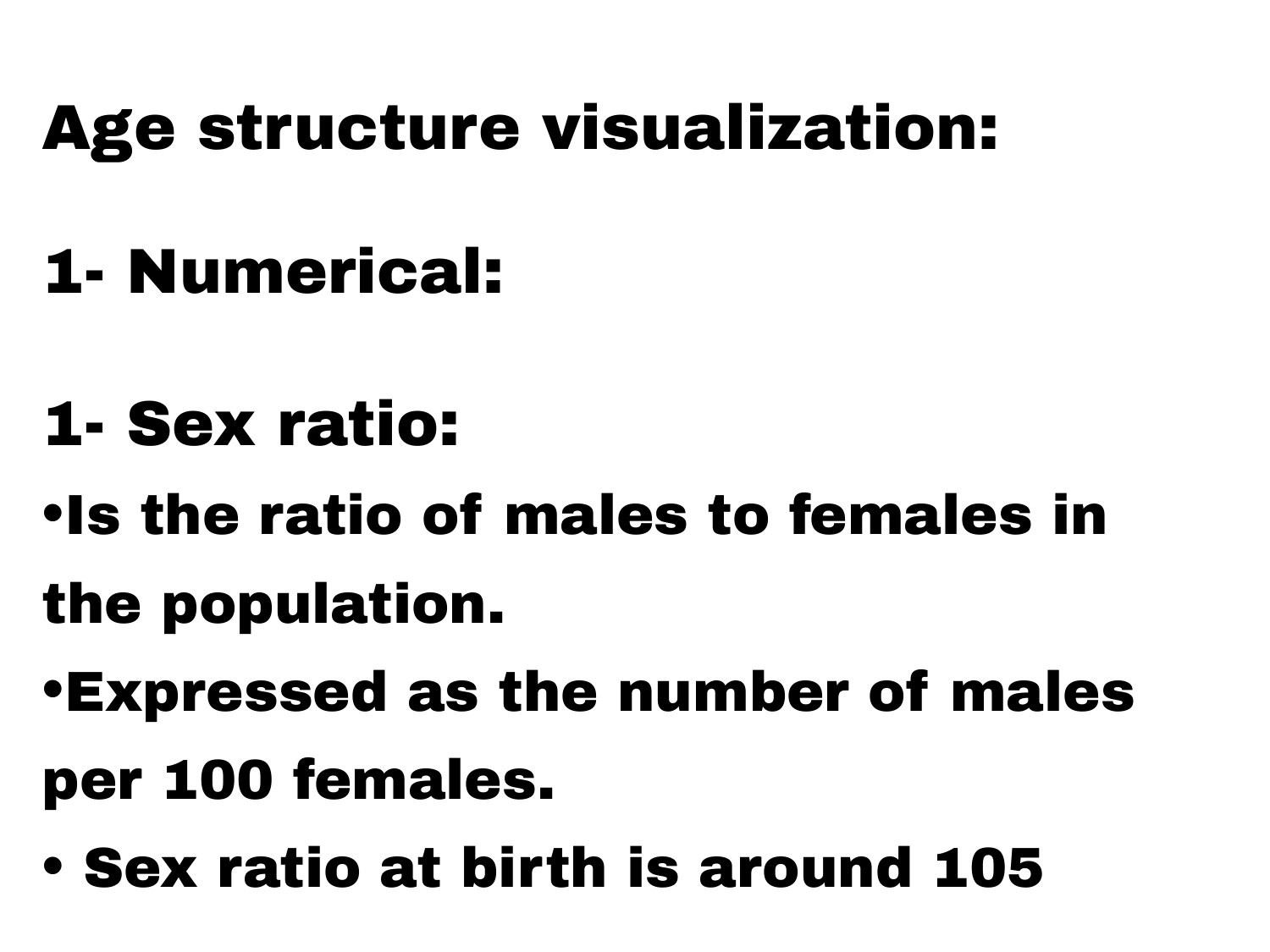

Age structure visualization:

1- Numerical:

1- Sex ratio:
Is the ratio of males to females in the population.
Expressed as the number of males per 100 females.
 Sex ratio at birth is around 105